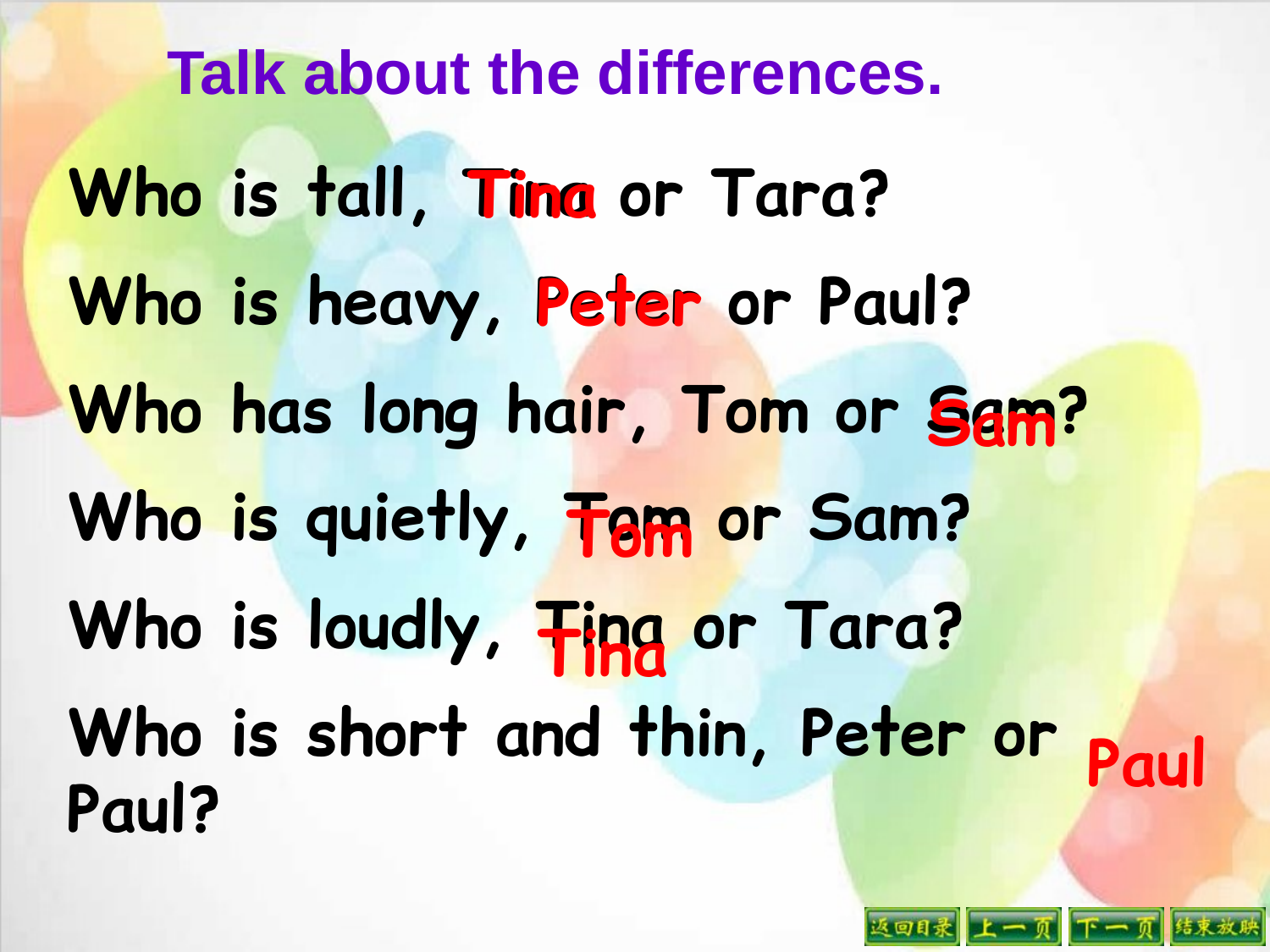

Talk about the differences.
Who is tall, Tina or Tara?
Who is heavy, Peter or Paul?
Who has long hair, Tom or Sam?
Who is quietly, Tom or Sam?
Who is loudly, Tina or Tara?
Who is short and thin, Peter or Paul?
Tina
Peter
Sam
Tom
Tina
Paul